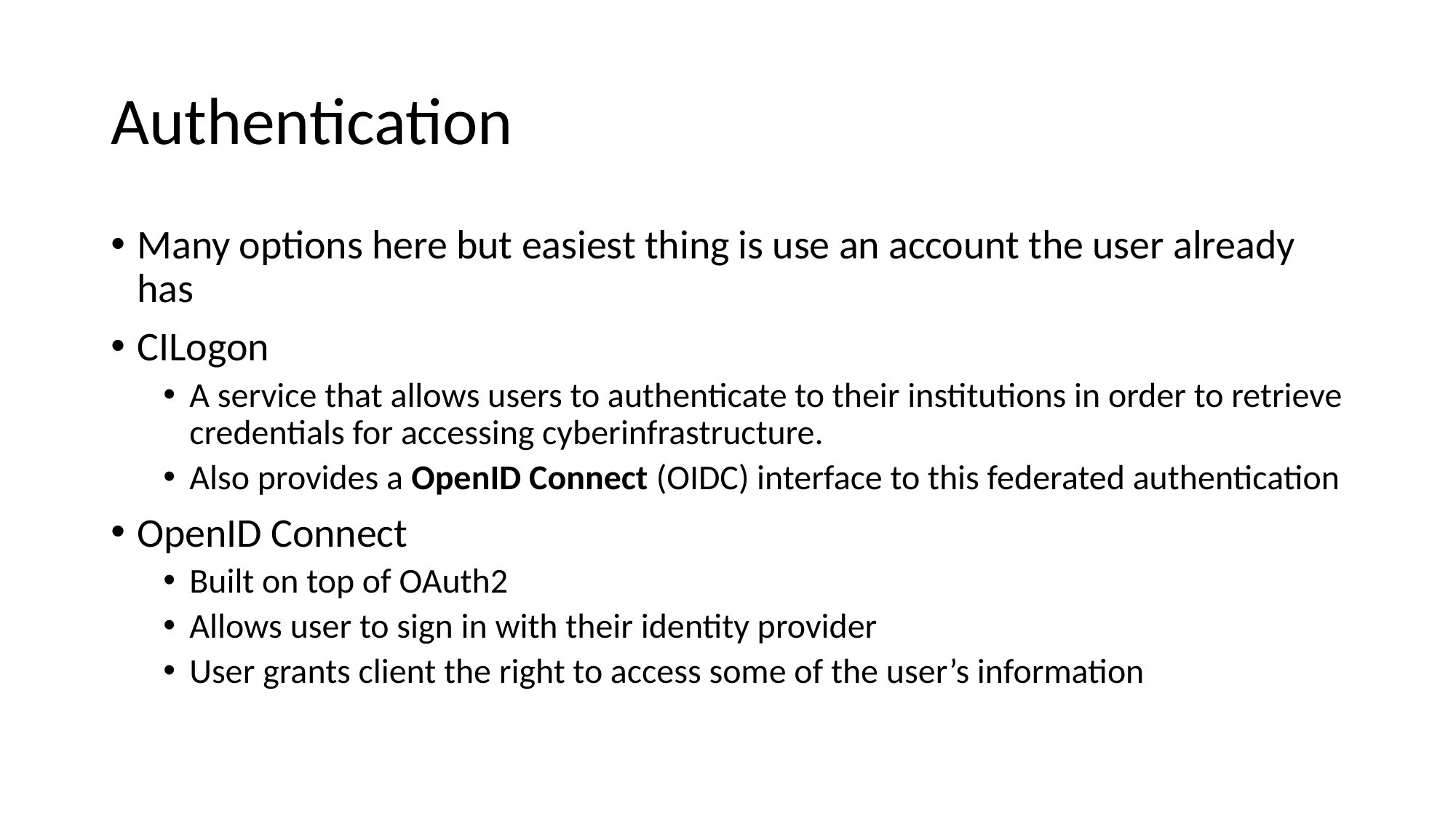

# Authentication
Many options here but easiest thing is use an account the user already has
CILogon
A service that allows users to authenticate to their institutions in order to retrieve credentials for accessing cyberinfrastructure.
Also provides a OpenID Connect (OIDC) interface to this federated authentication
OpenID Connect
Built on top of OAuth2
Allows user to sign in with their identity provider
User grants client the right to access some of the user’s information